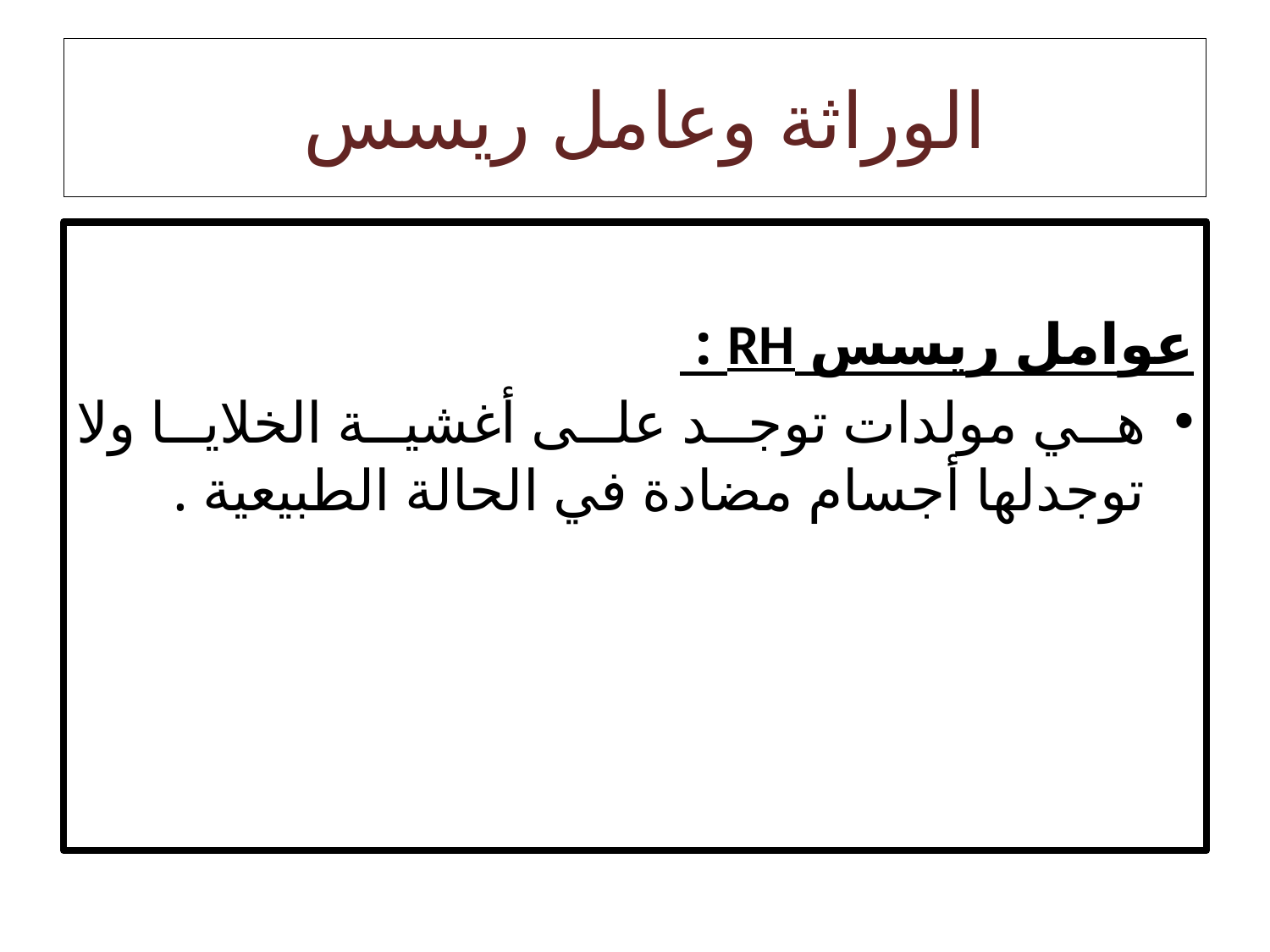

# الوراثة وعامل ريسس

عوامل ريسس RH :
هي مولدات توجد على أغشية الخلايا ولا توجدلها أجسام مضادة في الحالة الطبيعية .